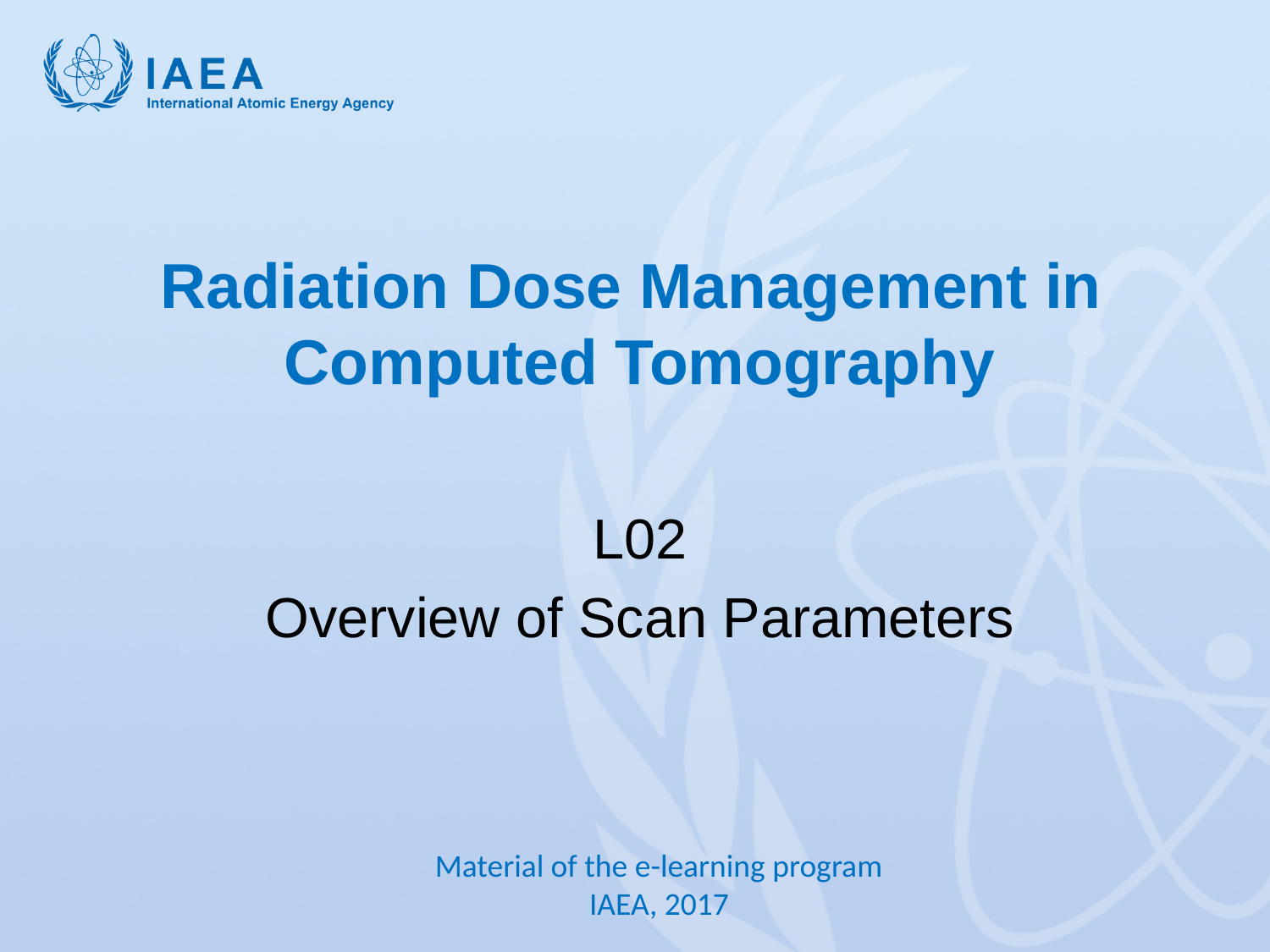

# Radiation Dose Management in Computed Tomography
L02
Overview of Scan Parameters
Material of the e-learning program
IAEA, 2017